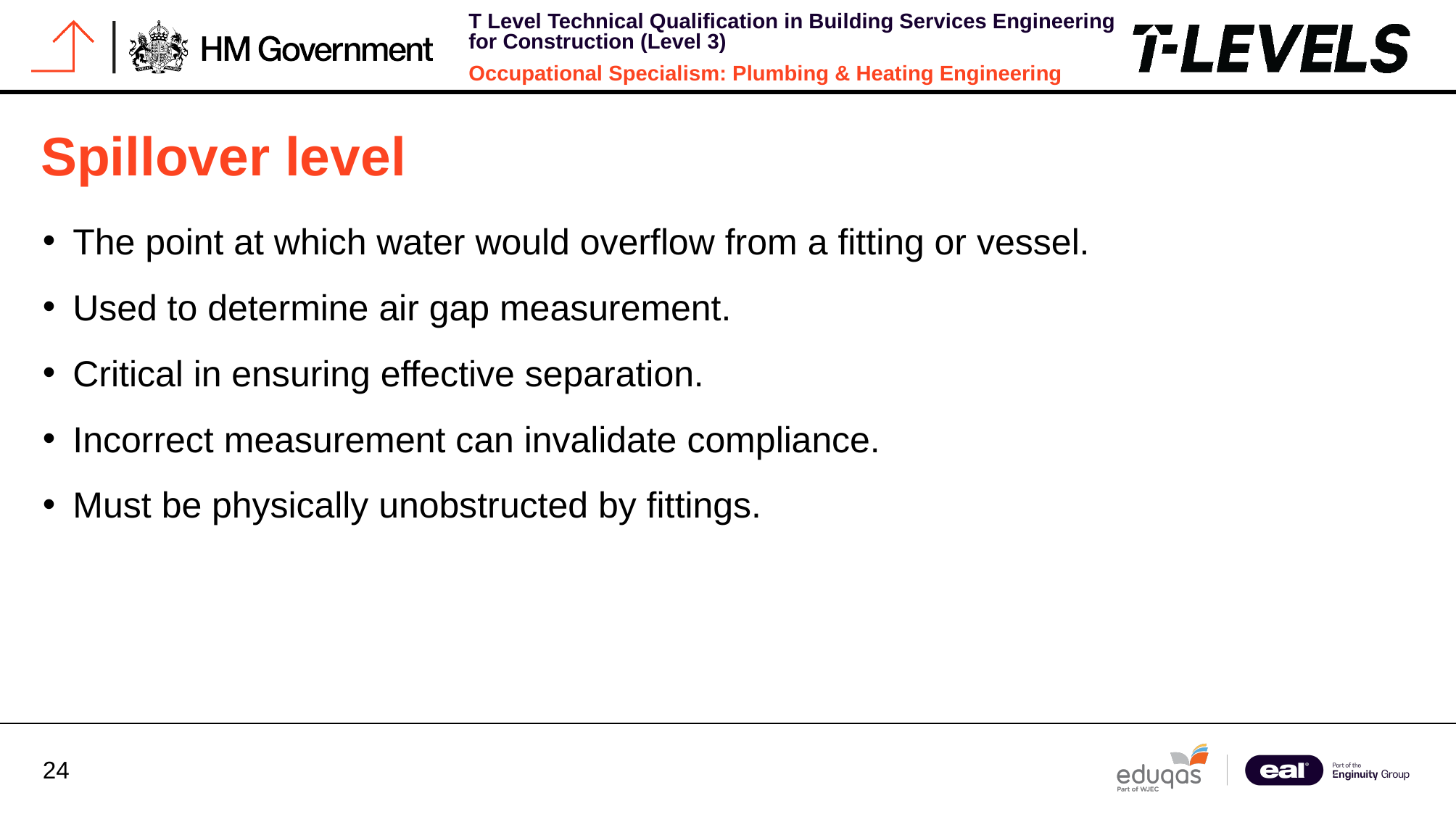

# Spillover level
The point at which water would overflow from a fitting or vessel.
Used to determine air gap measurement.
Critical in ensuring effective separation.
Incorrect measurement can invalidate compliance.
Must be physically unobstructed by fittings.